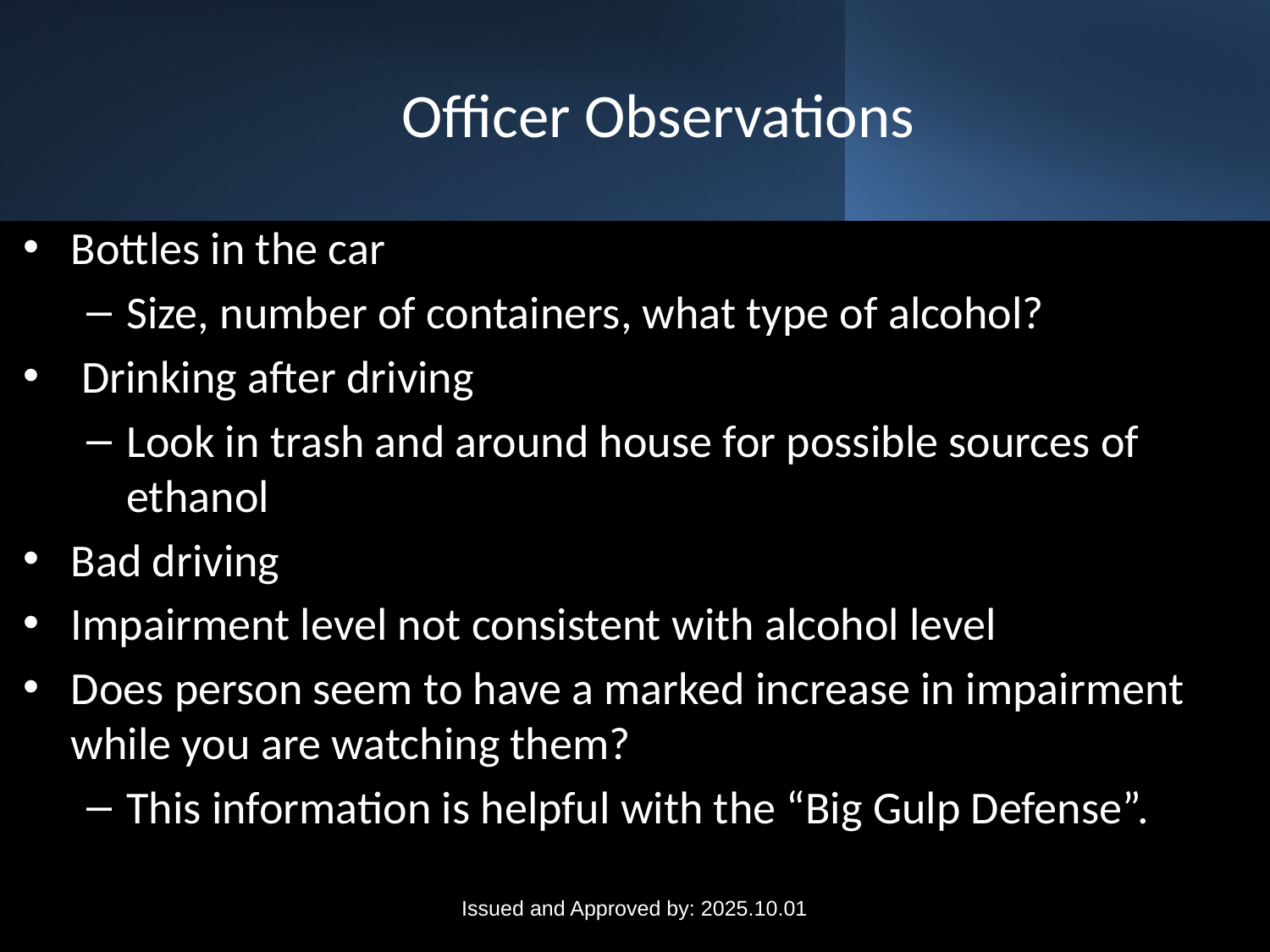

# Officer Observations
Bottles in the car
Size, number of containers, what type of alcohol?
 Drinking after driving
Look in trash and around house for possible sources of ethanol
Bad driving
Impairment level not consistent with alcohol level
Does person seem to have a marked increase in impairment while you are watching them?
This information is helpful with the “Big Gulp Defense”.

Issued and Approved by: 2025.10.01